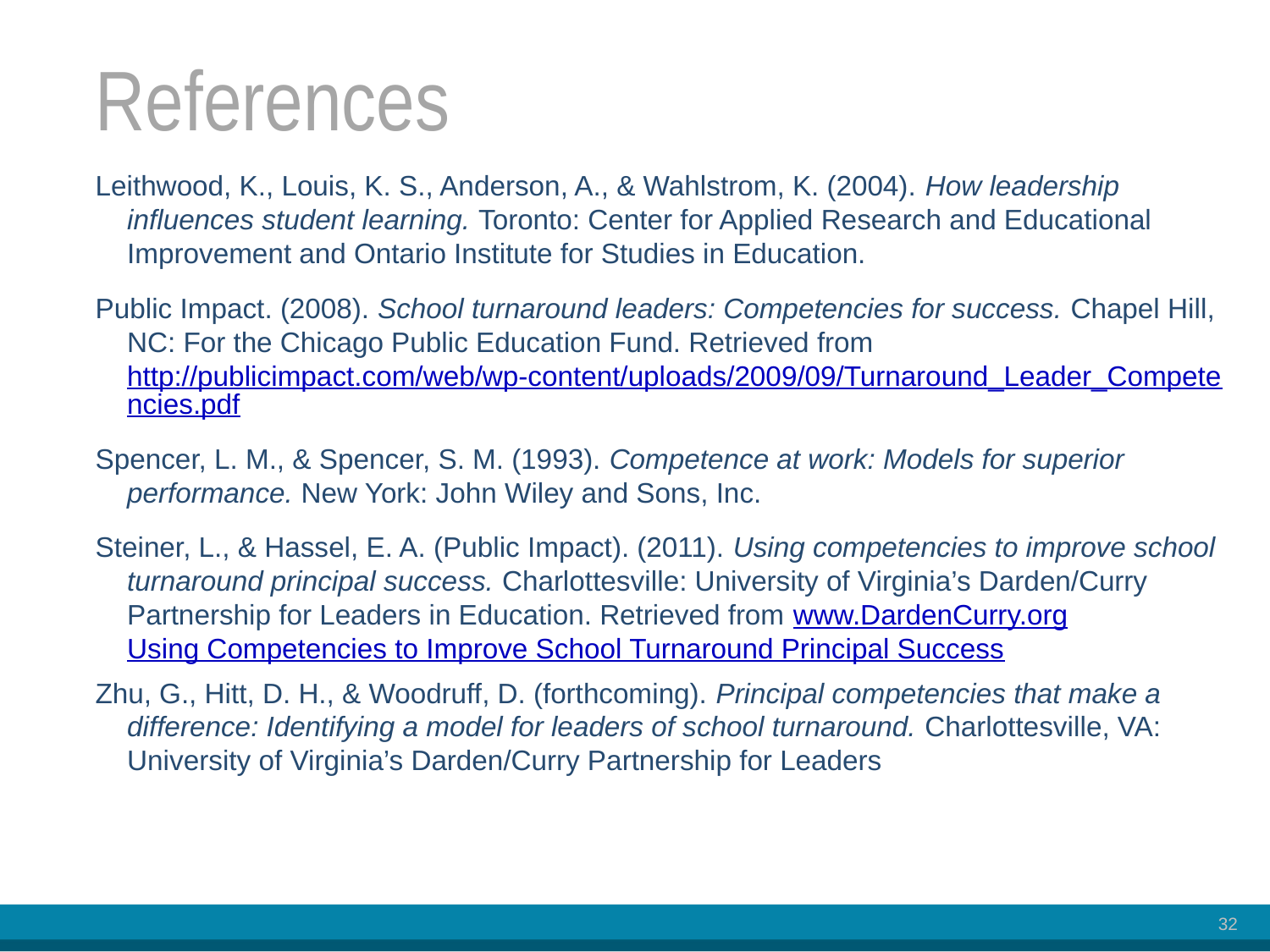

# References
Leithwood, K., Louis, K. S., Anderson, A., & Wahlstrom, K. (2004). How leadership influences student learning. Toronto: Center for Applied Research and Educational Improvement and Ontario Institute for Studies in Education.
Public Impact. (2008). School turnaround leaders: Competencies for success. Chapel Hill, NC: For the Chicago Public Education Fund. Retrieved from http://publicimpact.com/web/wp-content/uploads/2009/09/Turnaround_Leader_Competencies.pdf
Spencer, L. M., & Spencer, S. M. (1993). Competence at work: Models for superior performance. New York: John Wiley and Sons, Inc.
Steiner, L., & Hassel, E. A. (Public Impact). (2011). Using competencies to improve school turnaround principal success. Charlottesville: University of Virginia’s Darden/Curry Partnership for Leaders in Education. Retrieved from www.DardenCurry.org Using Competencies to Improve School Turnaround Principal Success
Zhu, G., Hitt, D. H., & Woodruff, D. (forthcoming). Principal competencies that make a difference: Identifying a model for leaders of school turnaround. Charlottesville, VA: University of Virginia’s Darden/Curry Partnership for Leaders

32